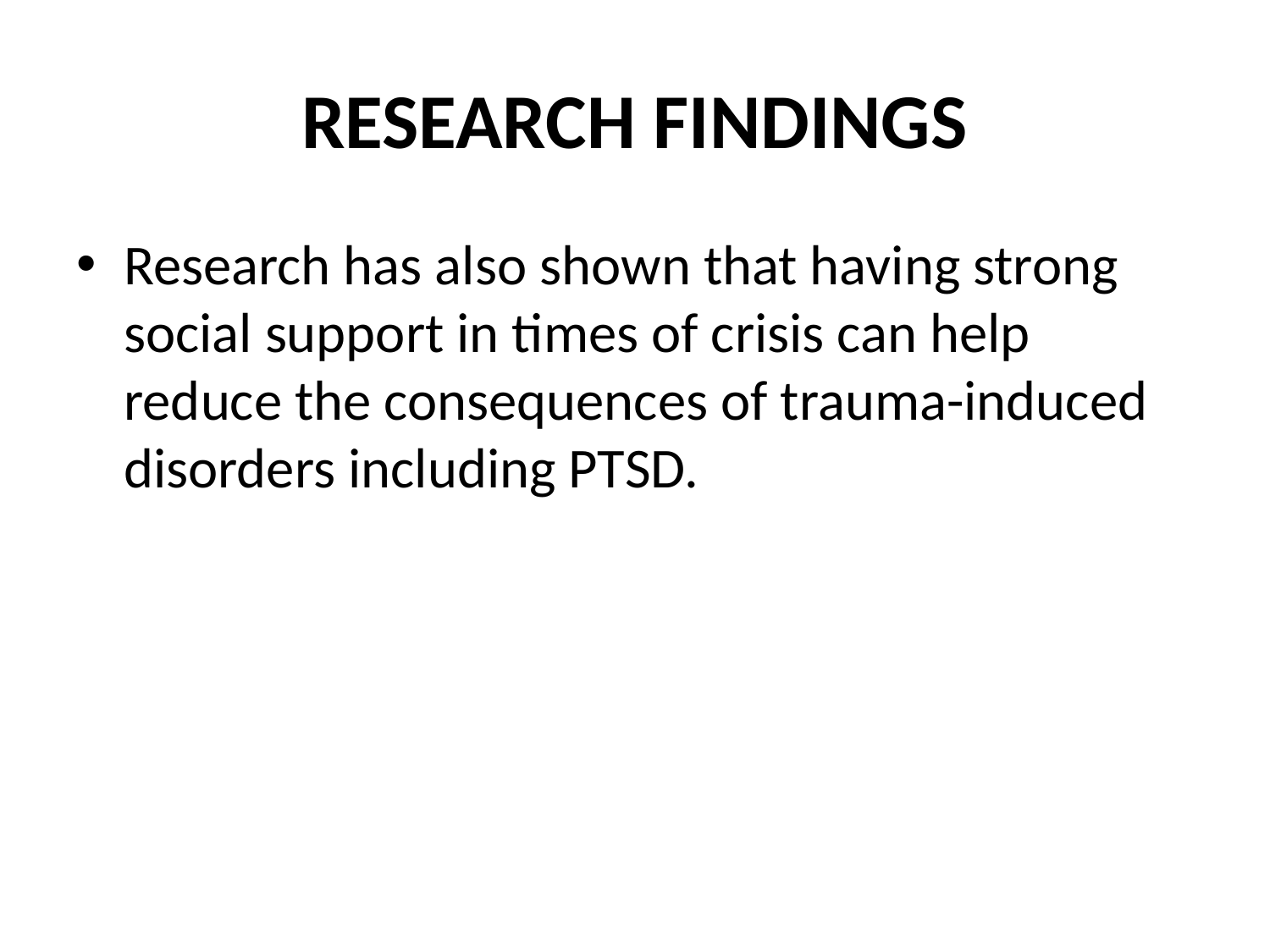

# RESEARCH FINDINGS
Research has also shown that having strong social support in times of crisis can help reduce the consequences of trauma-induced disorders including PTSD.